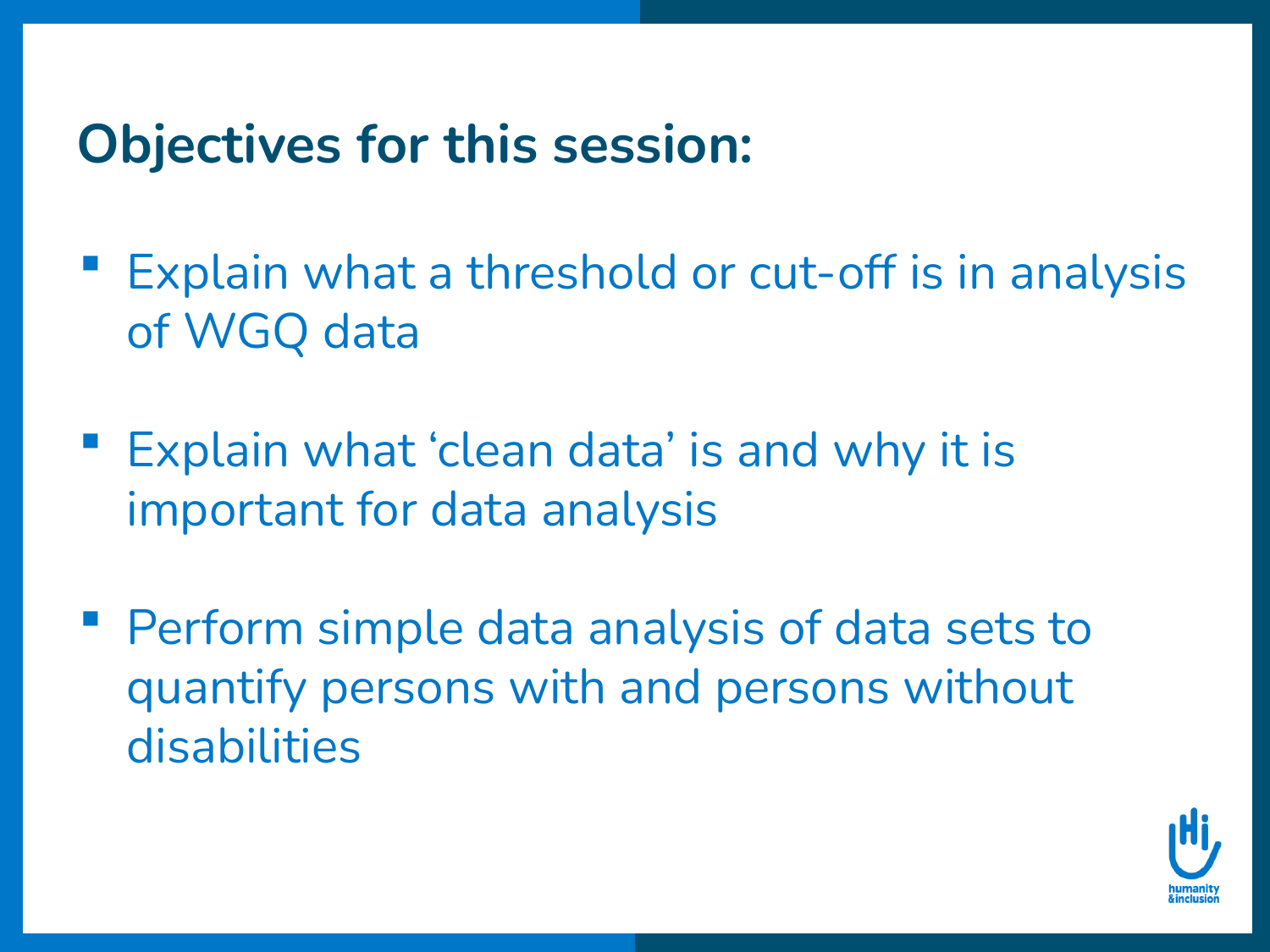

# Objectives for this session:
Explain what a threshold or cut-off is in analysis of WGQ data

Explain what ‘clean data’ is and why it is important for data analysis

Perform simple data analysis of data sets to quantify persons with and persons without disabilities